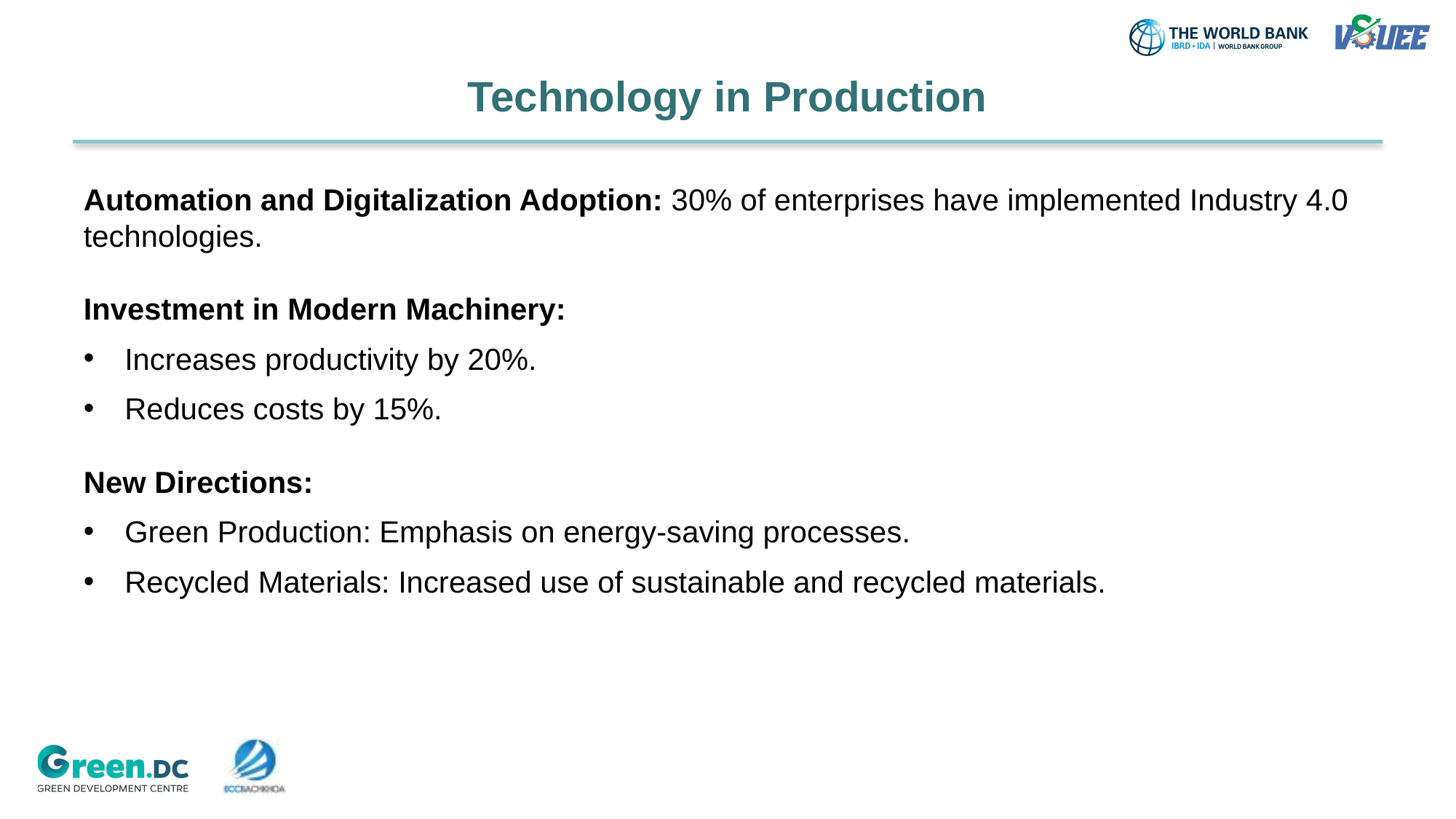

# Technology in Production
Automation and Digitalization Adoption: 30% of enterprises have implemented Industry 4.0 technologies.

Investment in Modern Machinery:
Increases productivity by 20%.
Reduces costs by 15%.
New Directions:
Green Production: Emphasis on energy-saving processes.
Recycled Materials: Increased use of sustainable and recycled materials.